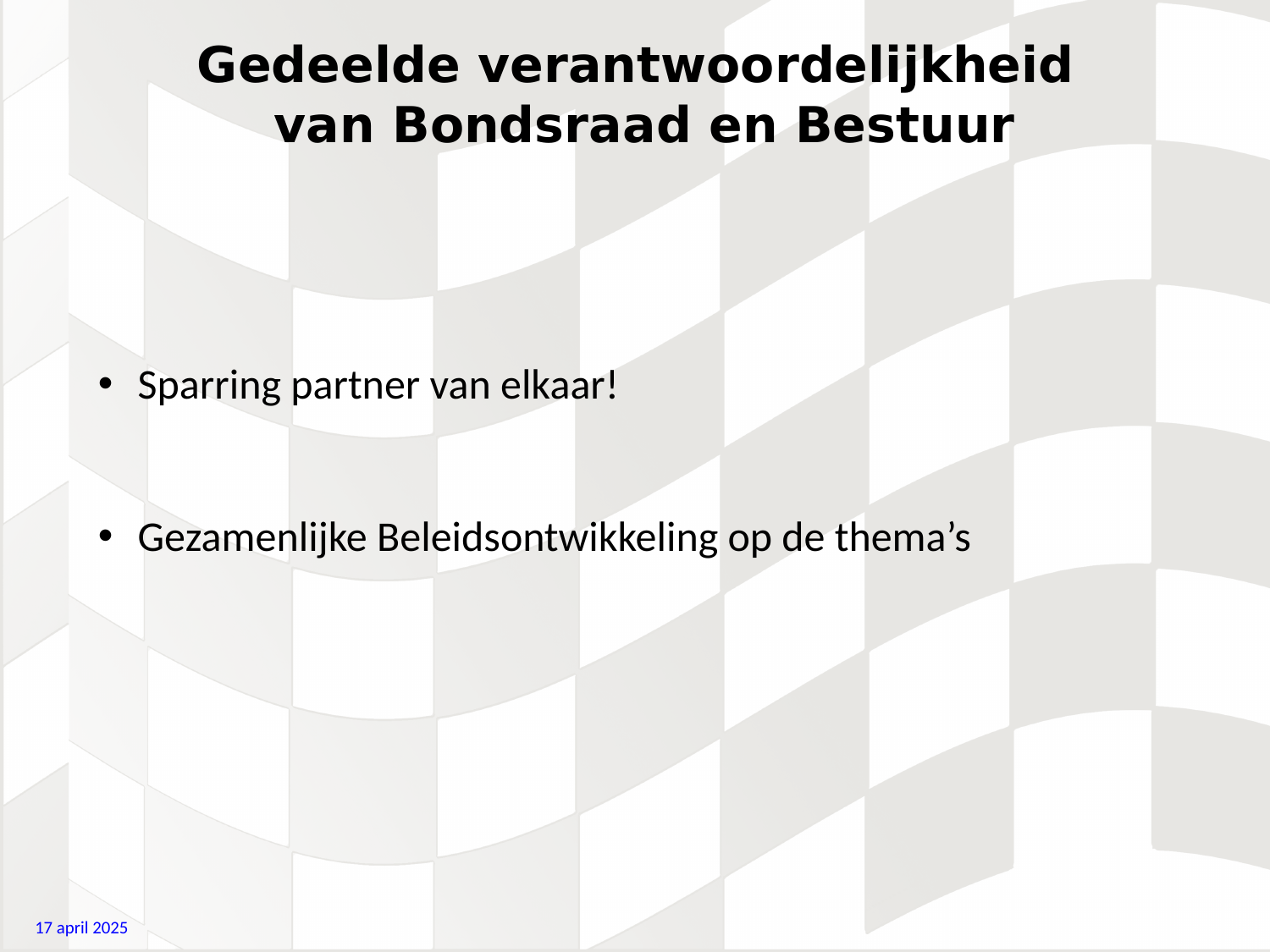

# Gedeelde verantwoordelijkheid van Bondsraad en Bestuur

Sparring partner van elkaar!
Gezamenlijke Beleidsontwikkeling op de thema’s

17 april 2025